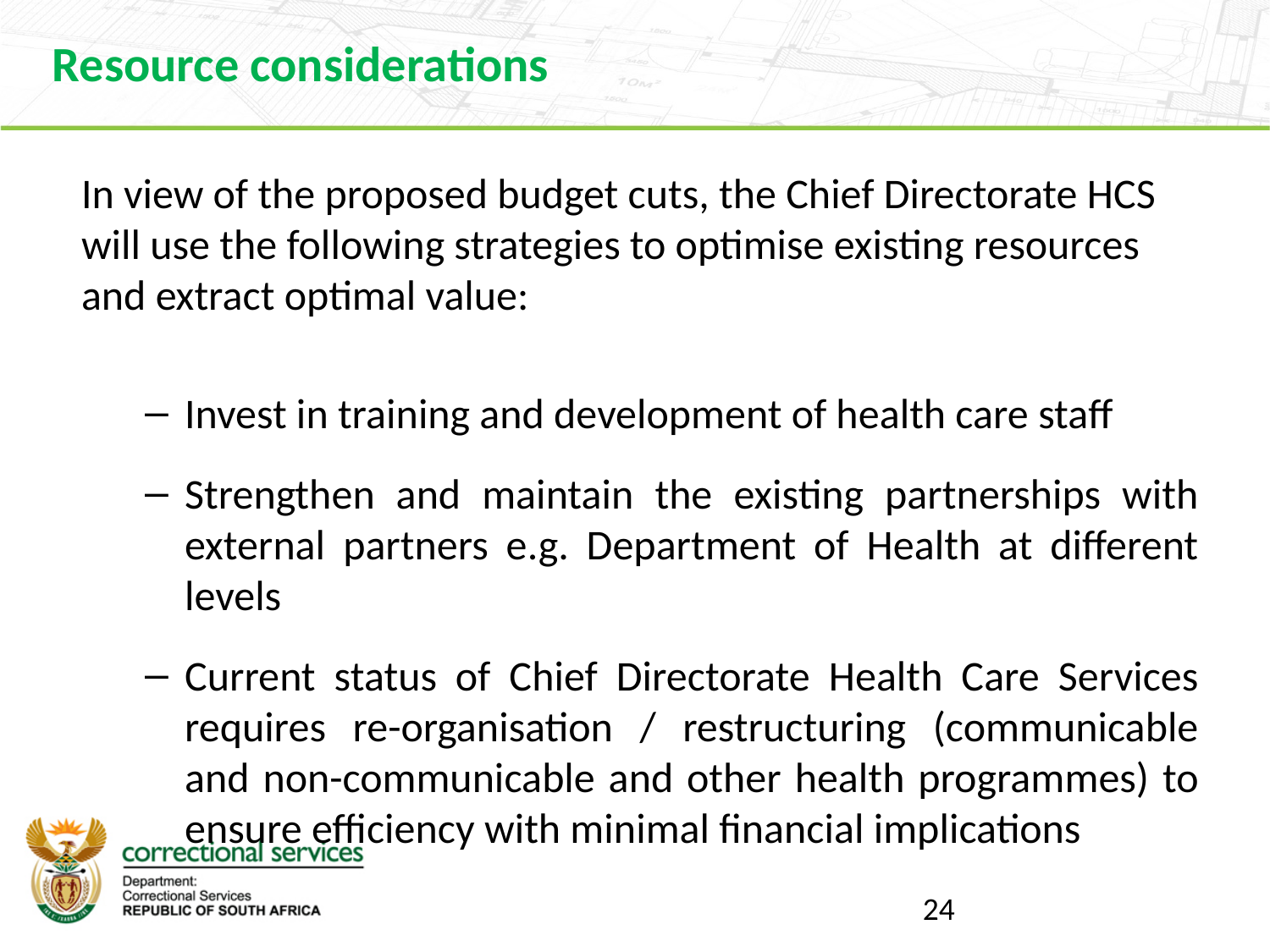

Resource considerations
In view of the proposed budget cuts, the Chief Directorate HCS will use the following strategies to optimise existing resources and extract optimal value:

Invest in training and development of health care staff
Strengthen and maintain the existing partnerships with external partners e.g. Department of Health at different levels
Current status of Chief Directorate Health Care Services requires re-organisation / restructuring (communicable and non-communicable and other health programmes) to ensure efficiency with minimal financial implications

24